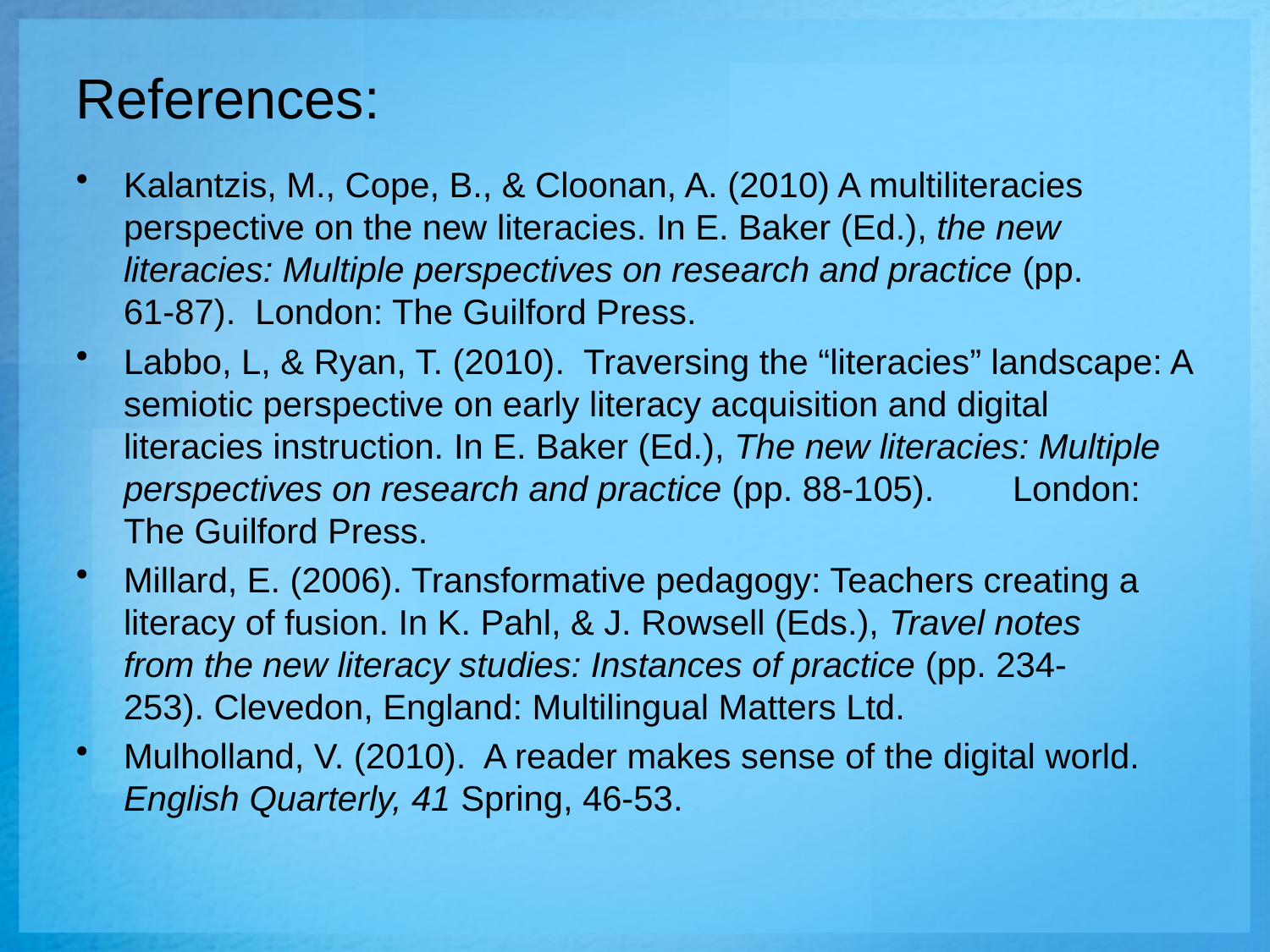

# References:
Kalantzis, M., Cope, B., & Cloonan, A. (2010) A multiliteracies perspective on the new literacies. In E. Baker (Ed.), the new literacies: Multiple perspectives on research and practice (pp.	 61-87).  London: The Guilford Press.
Labbo, L, & Ryan, T. (2010).  Traversing the “literacies” landscape: A semiotic perspective on early literacy acquisition and digital literacies instruction. In E. Baker (Ed.), The new literacies: Multiple perspectives on research and practice (pp. 88-105).  	London: The Guilford Press.
Millard, E. (2006). Transformative pedagogy: Teachers creating a literacy of fusion. In K. Pahl, & J. Rowsell (Eds.), Travel notes 	from the new literacy studies: Instances of practice (pp. 234-	253). Clevedon, England: Multilingual Matters Ltd.
Mulholland, V. (2010).  A reader makes sense of the digital world.  English Quarterly, 41 Spring, 46-53.